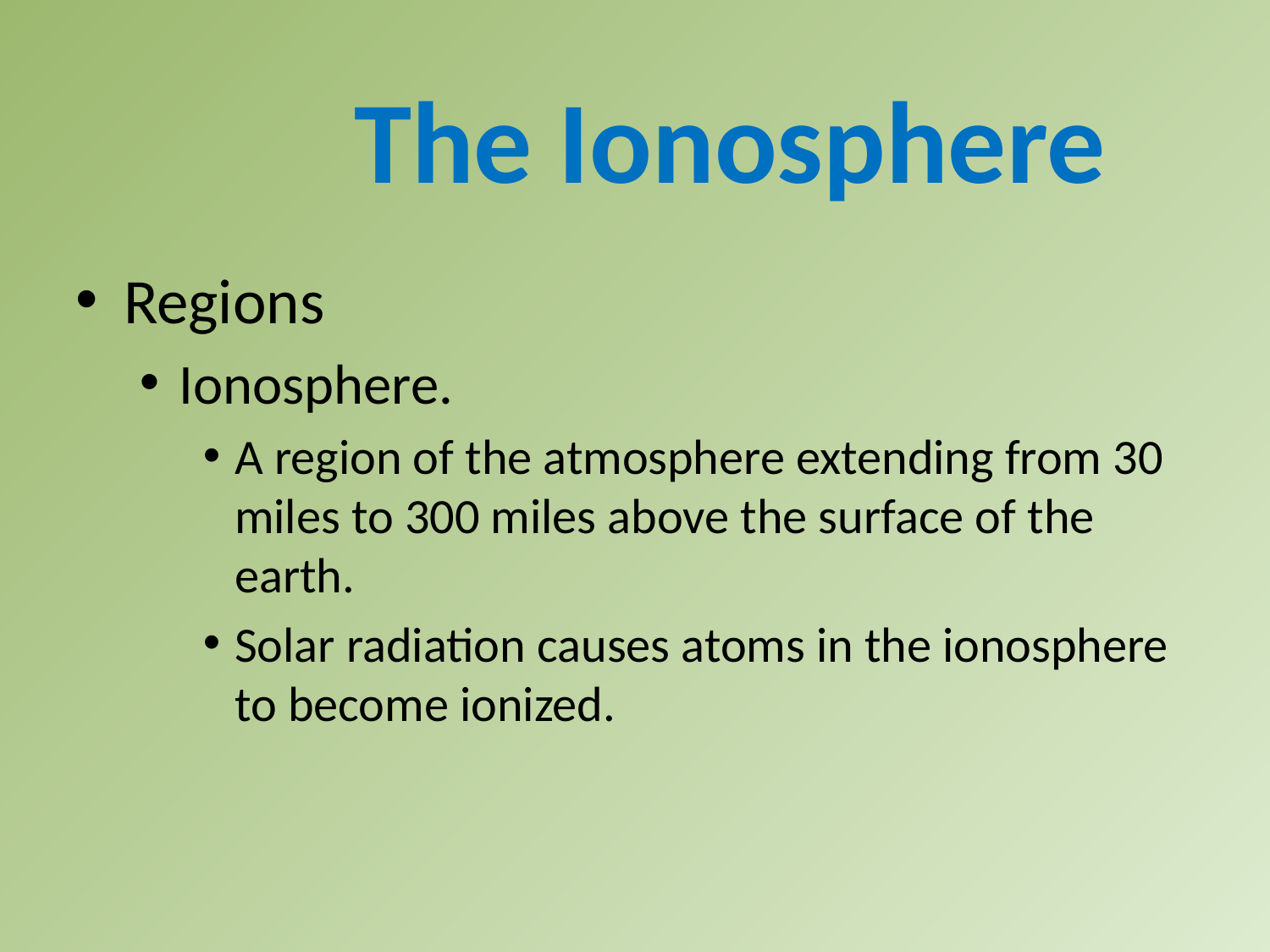

The Ionosphere
Regions
Ionosphere.
A region of the atmosphere extending from 30 miles to 300 miles above the surface of the earth.
Solar radiation causes atoms in the ionosphere to become ionized.